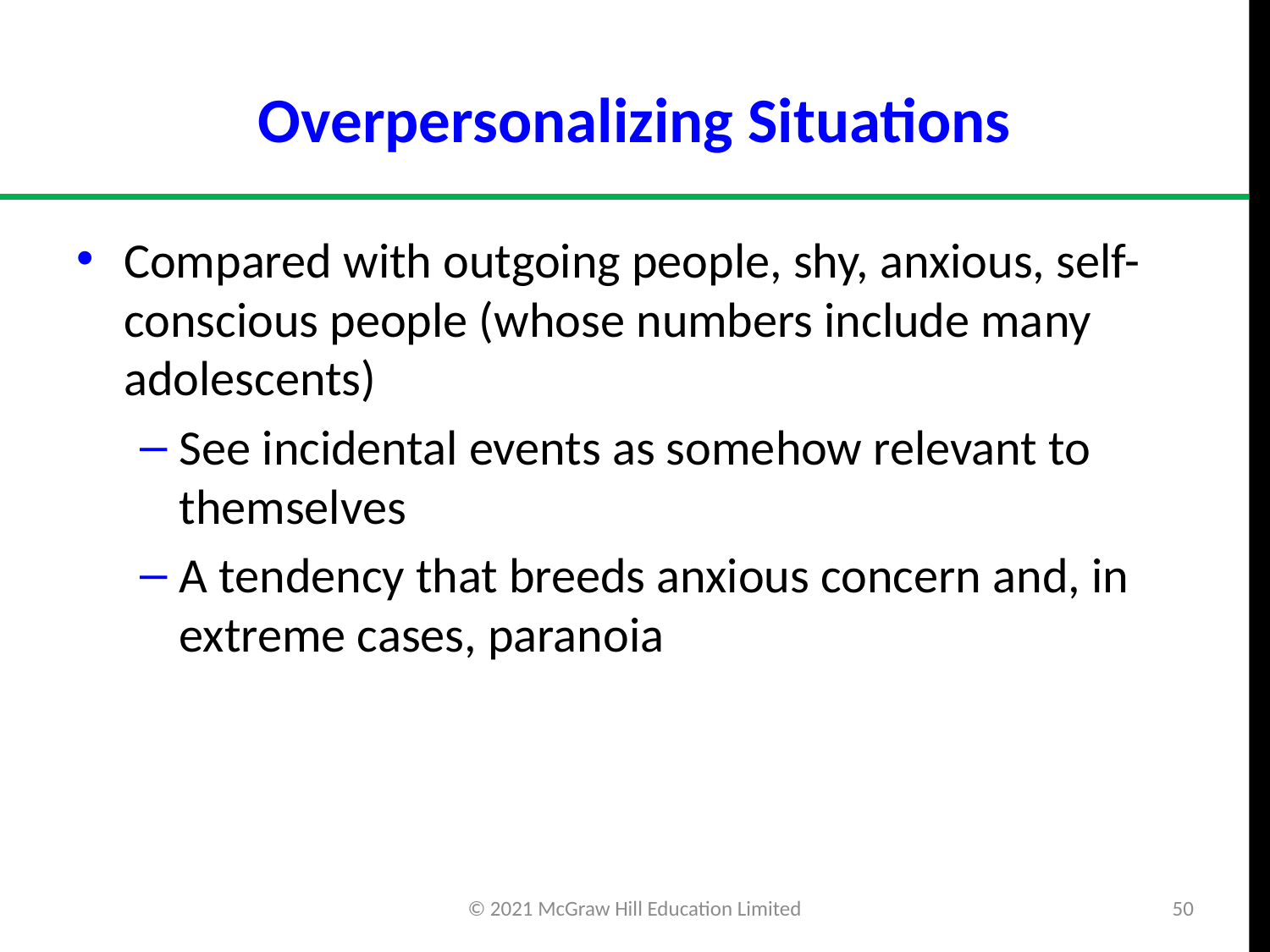

# Overpersonalizing Situations
Compared with outgoing people, shy, anxious, self-conscious people (whose numbers include many adolescents)
See incidental events as somehow relevant to themselves
A tendency that breeds anxious concern and, in extreme cases, paranoia

© 2021 McGraw Hill Education Limited
50